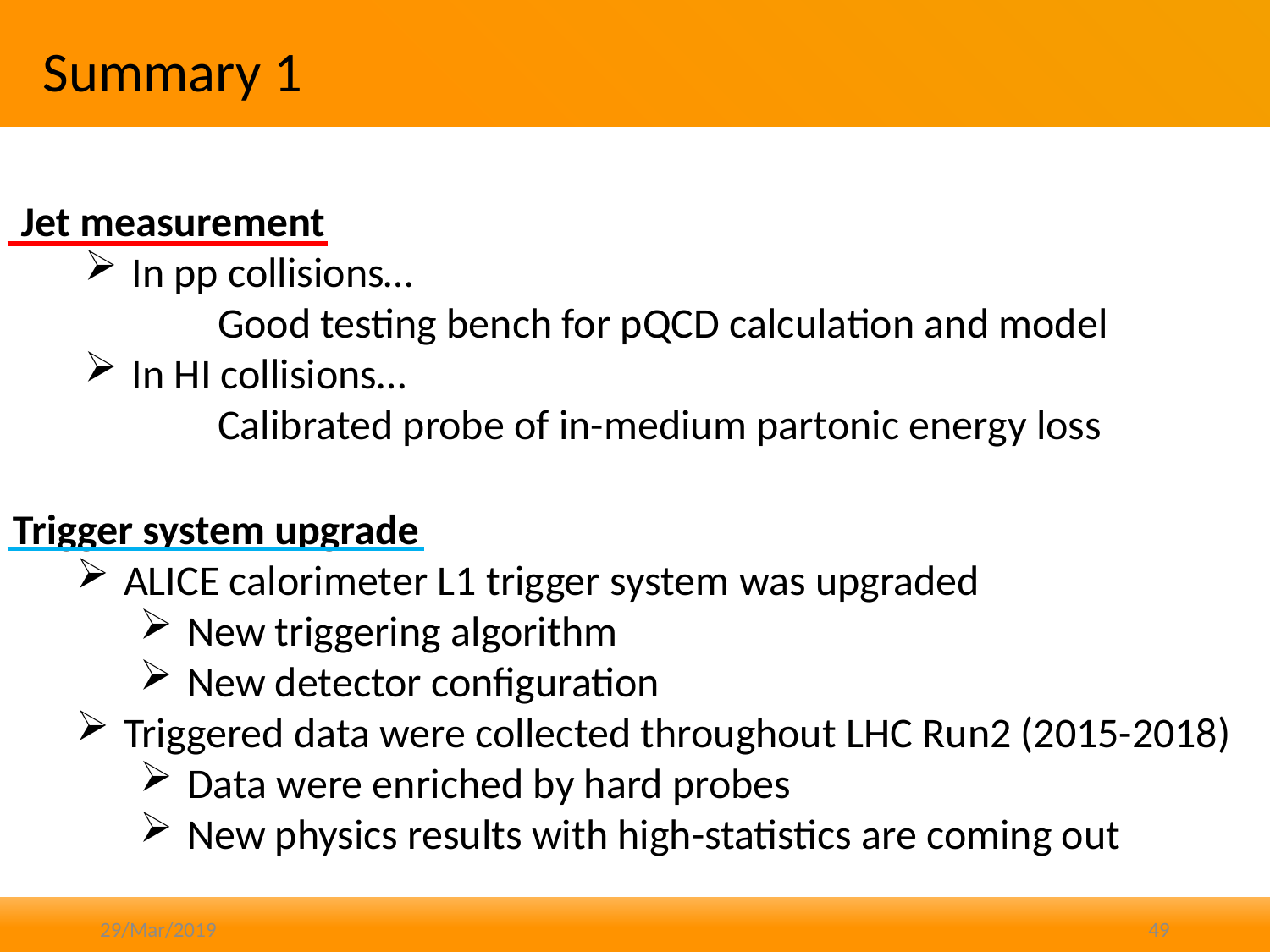

# Summary 1
Jet measurement
In pp collisions…
         Good testing bench for pQCD calculation and model
In HI collisions…
              Calibrated probe of in-medium partonic energy loss
Trigger system upgrade
ALICE calorimeter L1 trigger system was upgraded
New triggering algorithm
New detector configuration
Triggered data were collected throughout LHC Run2 (2015-2018)
Data were enriched by hard probes
New physics results with high-statistics are coming out
29/Mar/2019
49